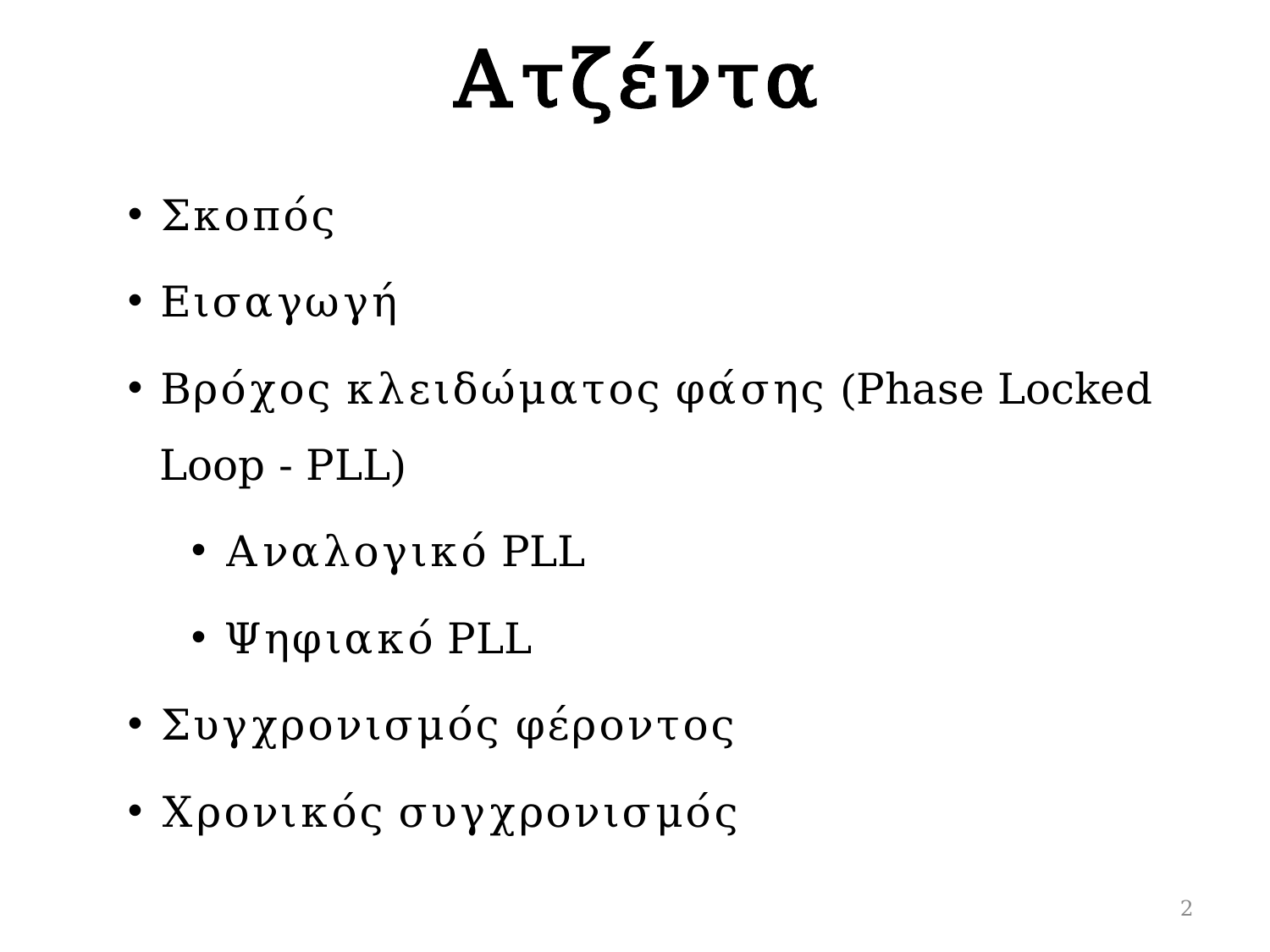

Ατζέντα
Σκοπός
Εισαγωγή
Βρόχος κλειδώματος φάσης (Phase Locked Loop - PLL)
Αναλογικό PLL
Ψηφιακό PLL
Συγχρονισμός φέροντος
Χρονικός συγχρονισμός
2